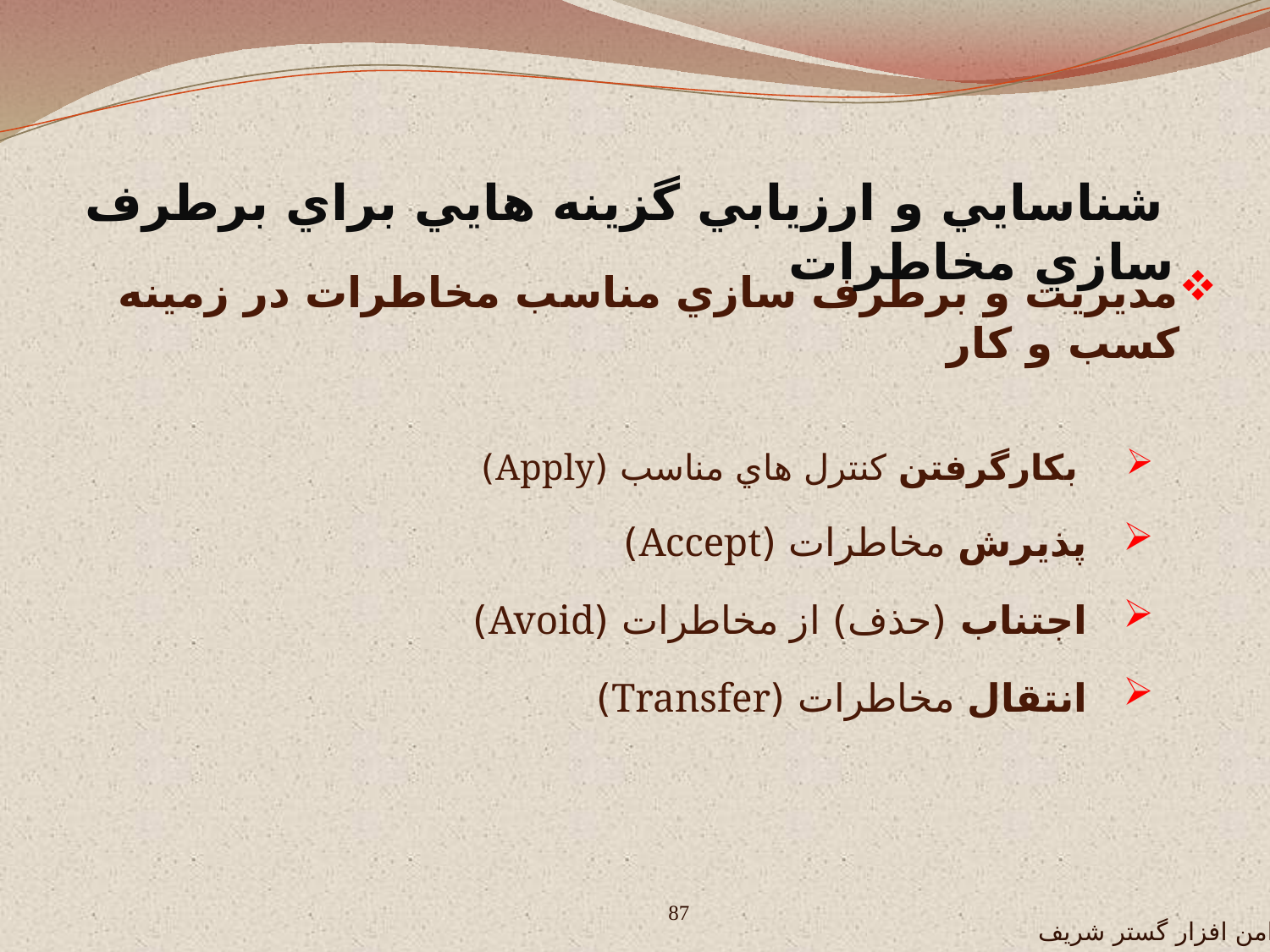

شناسايي و ارزيابي گزينه هايي براي برطرف سازي مخاطرات

مديريت و برطرف سازي مناسب مخاطرات در زمينه کسب و کار

   بکارگرفتن کنترل هاي مناسب (Apply)
  پذيرش مخاطرات (Accept)
  اجتناب (حذف) از مخاطرات (Avoid)
  انتقال مخاطرات (Transfer)